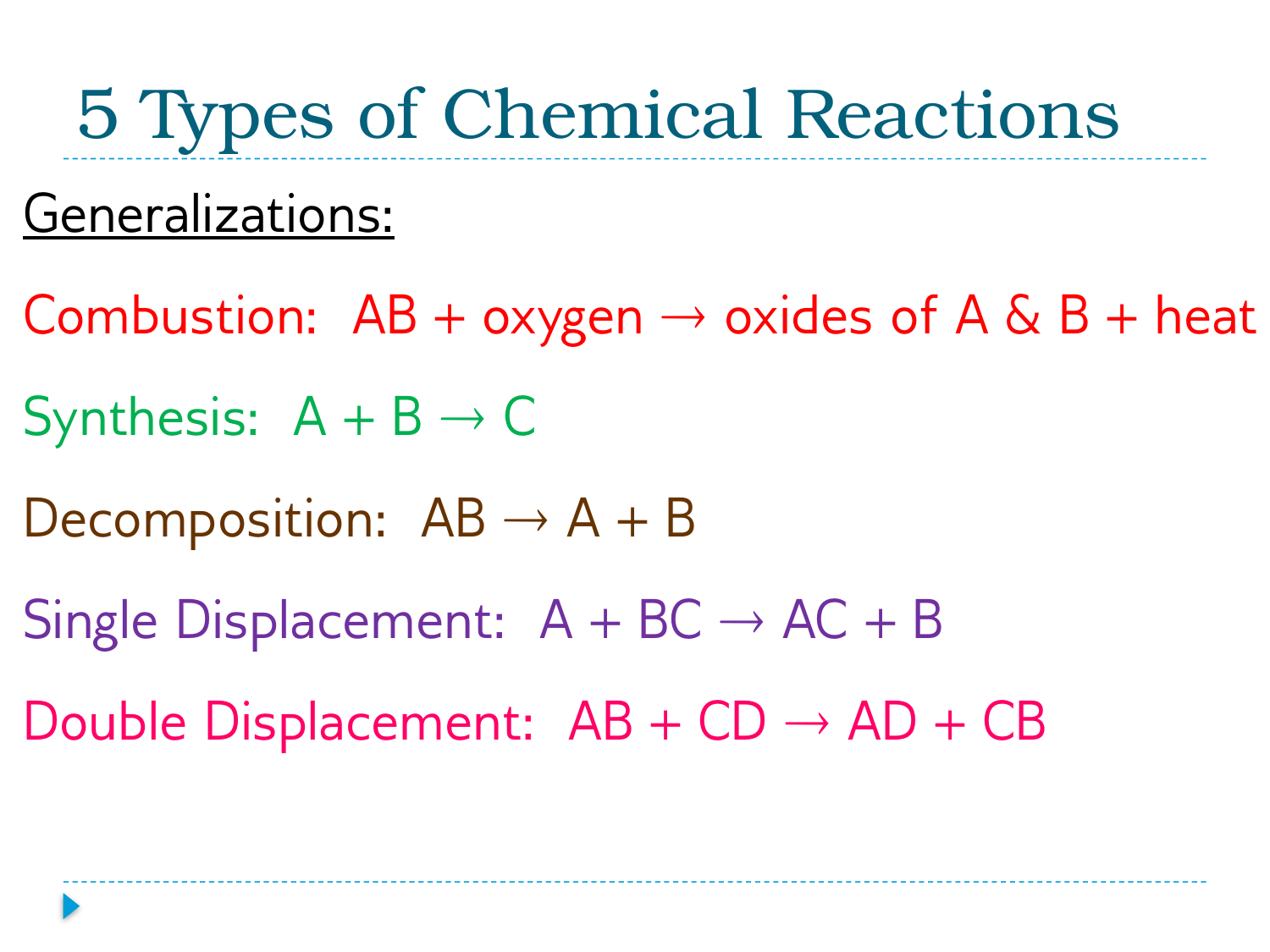

# 5 Types of Chemical Reactions
Generalizations:
Combustion:  AB + oxygen → oxides of A & B + heat
Synthesis:  A + B → C
Decomposition:  AB → A + B
Single Displacement:  A + BC → AC + B
Double Displacement:  AB + CD → AD + CB